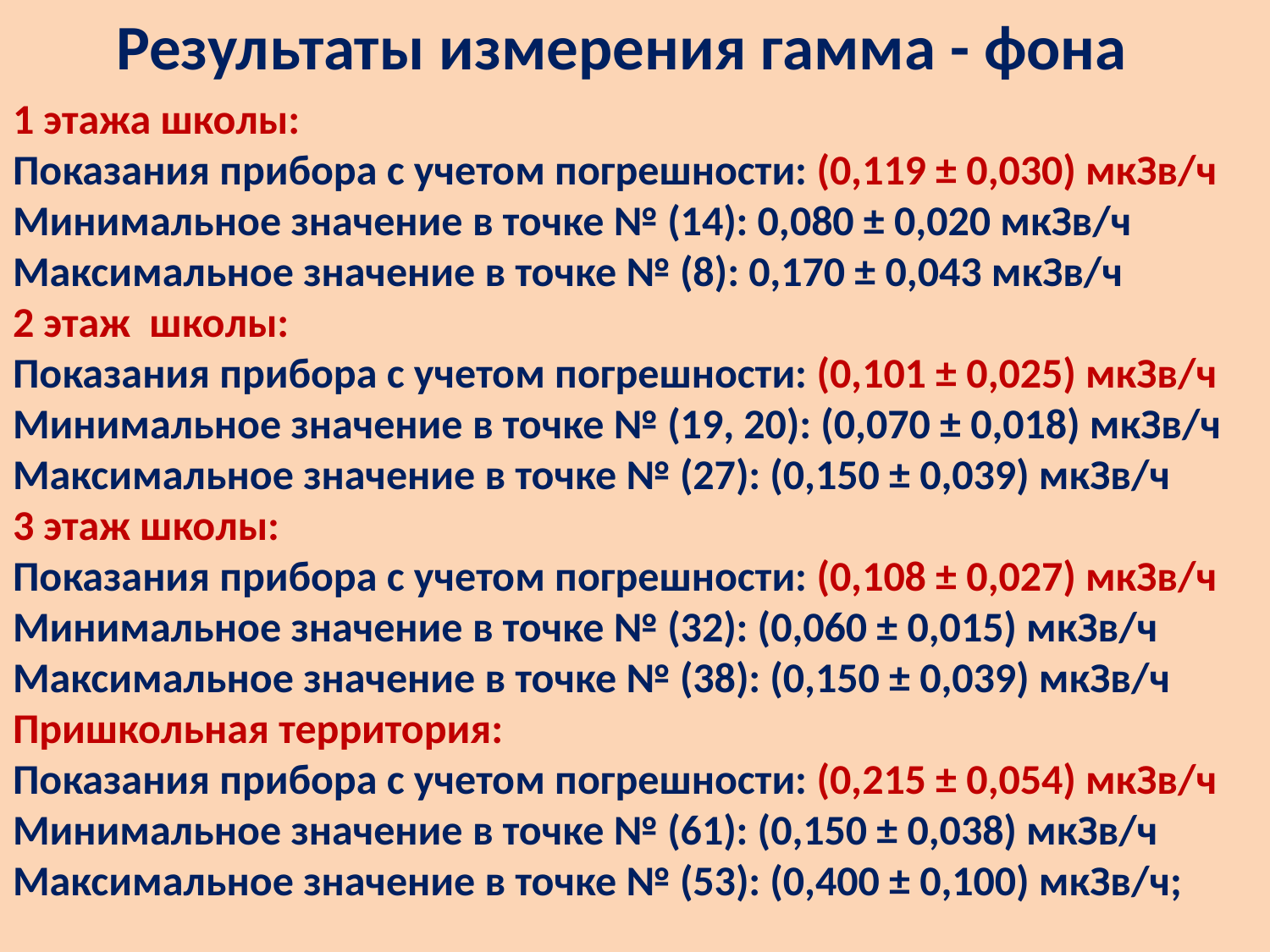

Результаты измерения гамма - фона
1 этажа школы:
Показания прибора с учетом погрешности: (0,119 ± 0,030) мкЗв/ч
Минимальное значение в точке № (14): 0,080 ± 0,020 мкЗв/ч
Максимальное значение в точке № (8): 0,170 ± 0,043 мкЗв/ч
2 этаж  школы:
Показания прибора с учетом погрешности: (0,101 ± 0,025) мкЗв/ч
Минимальное значение в точке № (19, 20): (0,070 ± 0,018) мкЗв/ч
Максимальное значение в точке № (27): (0,150 ± 0,039) мкЗв/ч
3 этаж школы:
Показания прибора с учетом погрешности: (0,108 ± 0,027) мкЗв/ч
Минимальное значение в точке № (32): (0,060 ± 0,015) мкЗв/ч
Максимальное значение в точке № (38): (0,150 ± 0,039) мкЗв/ч
Пришкольная территория:
Показания прибора с учетом погрешности: (0,215 ± 0,054) мкЗв/ч
Минимальное значение в точке № (61): (0,150 ± 0,038) мкЗв/ч
Максимальное значение в точке № (53): (0,400 ± 0,100) мкЗв/ч;